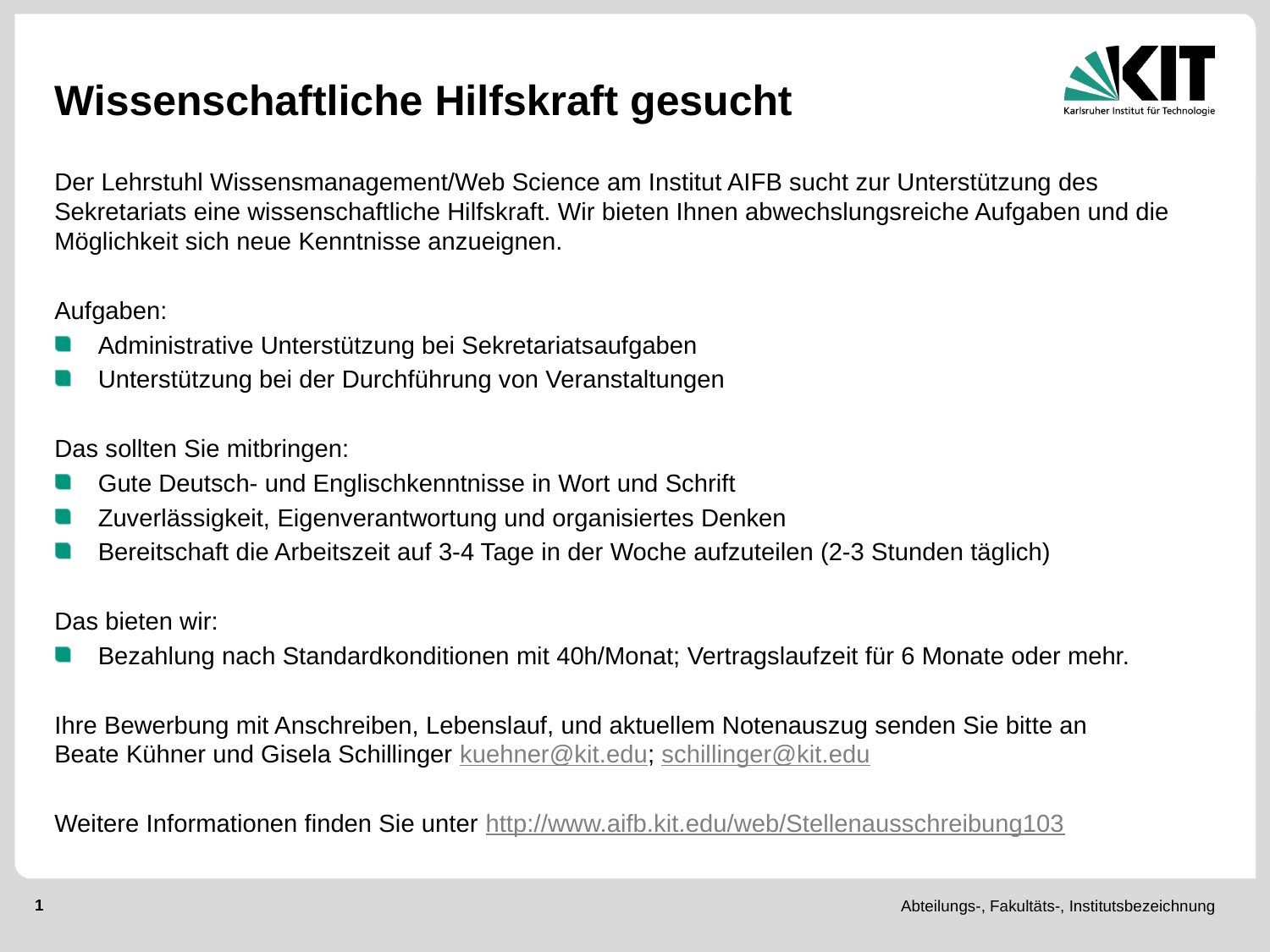

# Wissenschaftliche Hilfskraft gesucht
Der Lehrstuhl Wissensmanagement/Web Science am Institut AIFB sucht zur Unterstützung des Sekretariats eine wissenschaftliche Hilfskraft. Wir bieten Ihnen abwechslungsreiche Aufgaben und die Möglichkeit sich neue Kenntnisse anzueignen.

Aufgaben:
Administrative Unterstützung bei Sekretariatsaufgaben
Unterstützung bei der Durchführung von Veranstaltungen

Das sollten Sie mitbringen:
Gute Deutsch- und Englischkenntnisse in Wort und Schrift
Zuverlässigkeit, Eigenverantwortung und organisiertes Denken
Bereitschaft die Arbeitszeit auf 3-4 Tage in der Woche aufzuteilen (2-3 Stunden täglich)

Das bieten wir:
Bezahlung nach Standardkonditionen mit 40h/Monat; Vertragslaufzeit für 6 Monate oder mehr.

Ihre Bewerbung mit Anschreiben, Lebenslauf, und aktuellem Notenauszug senden Sie bitte an
Beate Kühner und Gisela Schillinger kuehner@kit.edu; schillinger@kit.edu

Weitere Informationen finden Sie unter http://www.aifb.kit.edu/web/Stellenausschreibung103